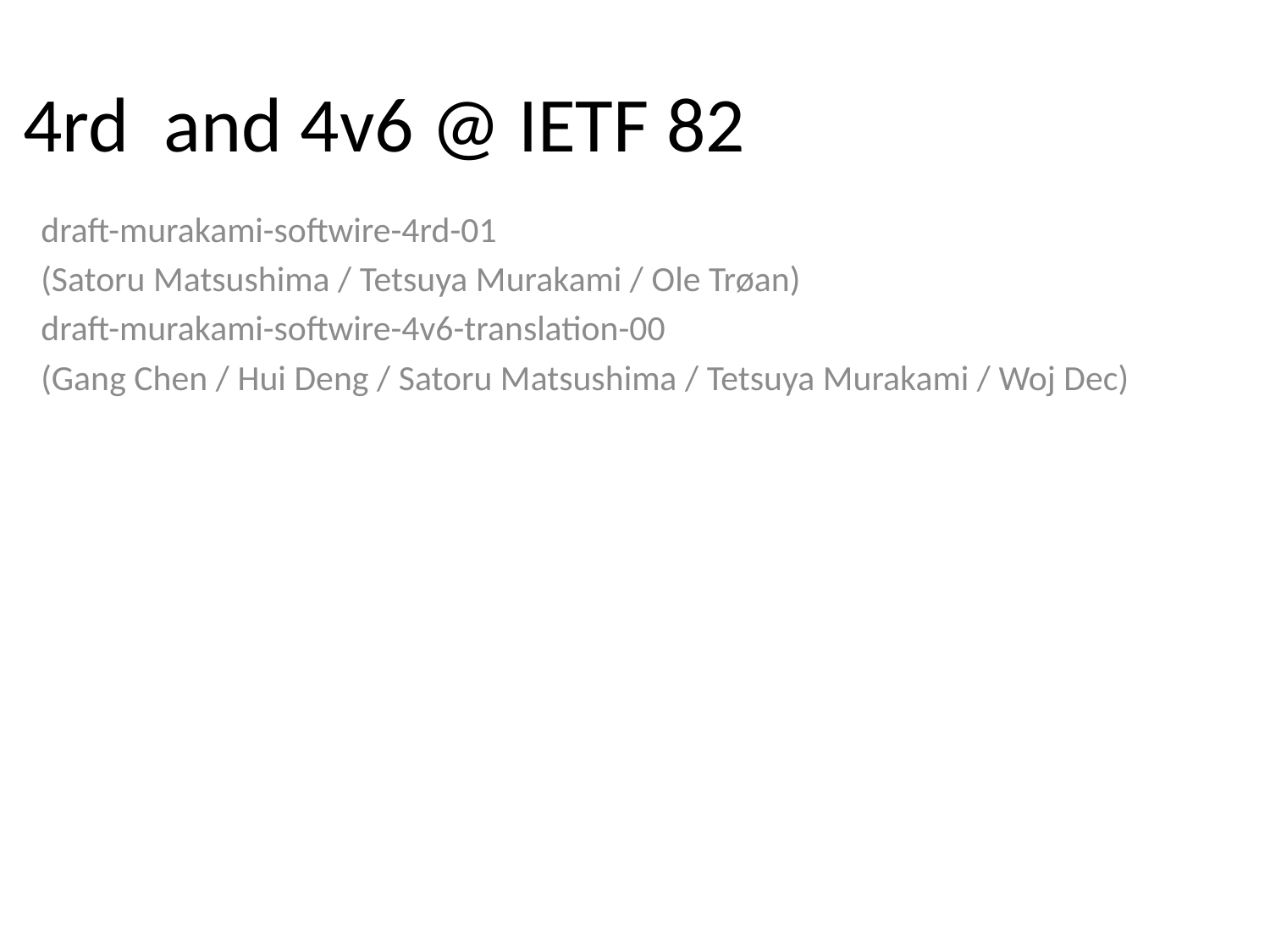

# 4rd  and 4v6 @ IETF 82
draft-murakami-softwire-4rd-01
(Satoru Matsushima / Tetsuya Murakami / Ole Trøan)
draft-murakami-softwire-4v6-translation-00
(Gang Chen / Hui Deng / Satoru Matsushima / Tetsuya Murakami / Woj Dec)